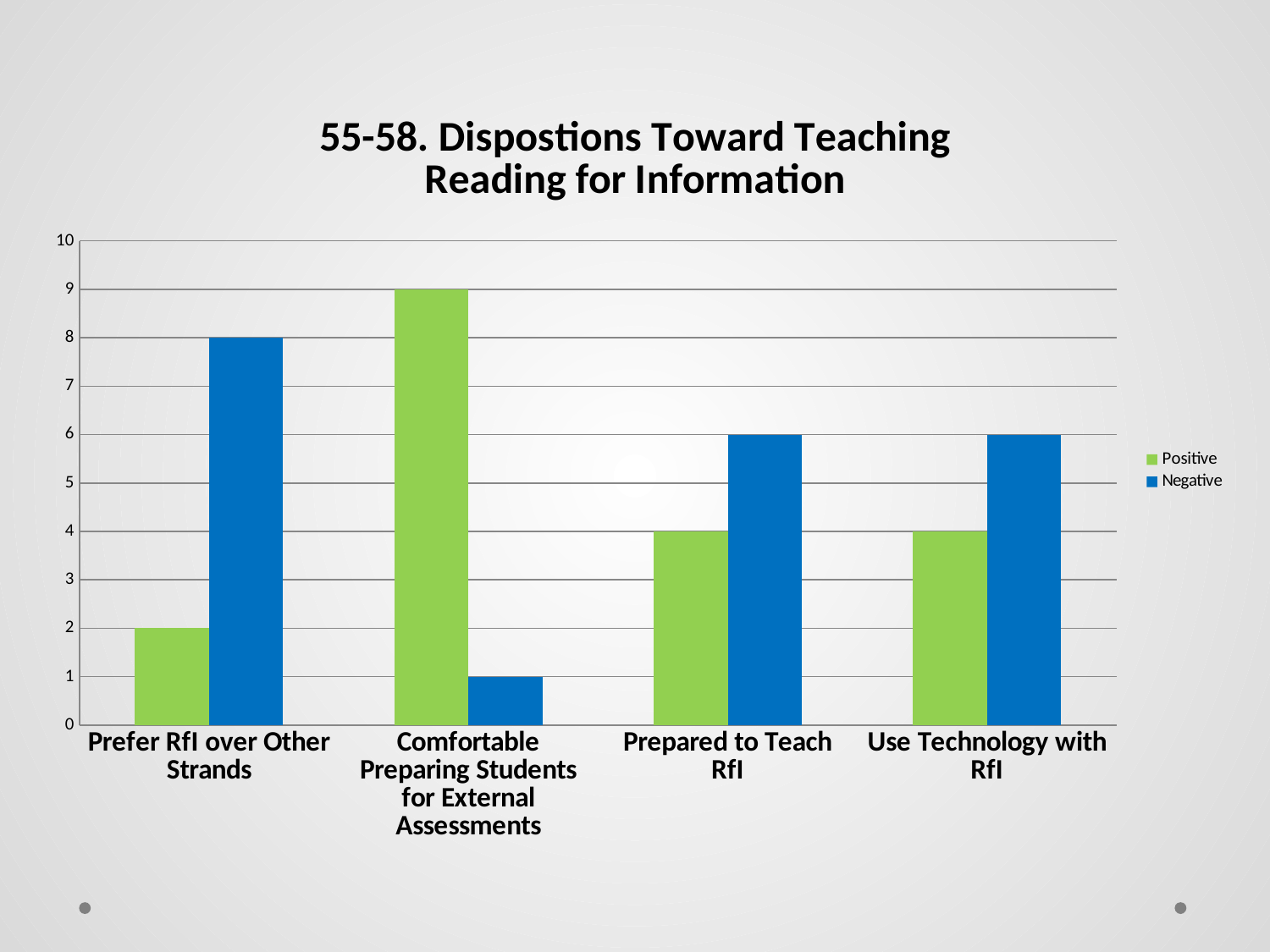

### Chart: 55-58. Dispostions Toward Teaching
Reading for Information

| Category | Positive | Negative |
|---|---|---|
| Prefer RfI over Other Strands | 2.0 | 8.0 |
| Comfortable Preparing Students for External Assessments | 9.0 | 1.0 |
| Prepared to Teach RfI | 4.0 | 6.0 |
| Use Technology with RfI | 4.0 | 6.0 |